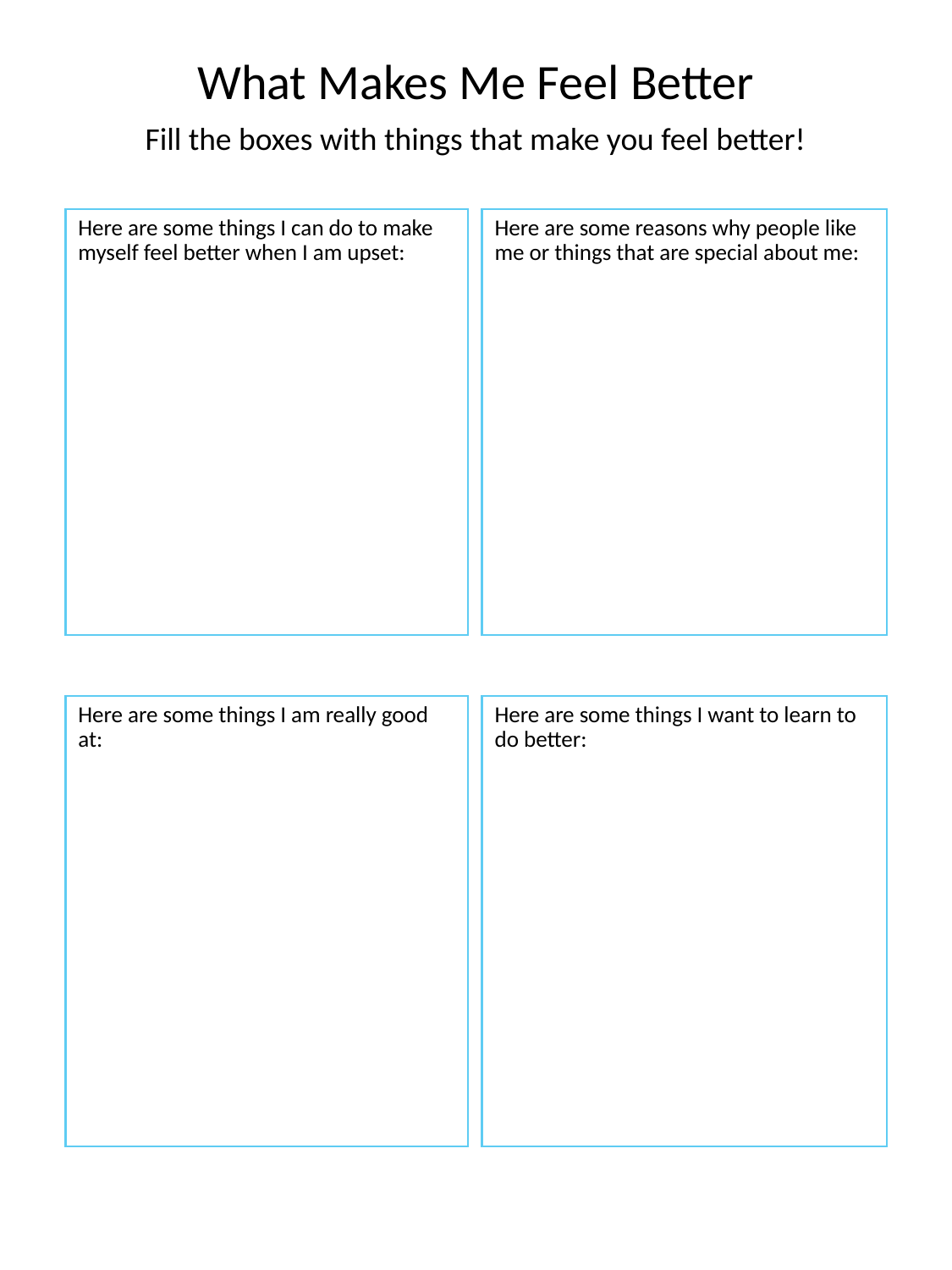

# What Makes Me Feel Better
Fill the boxes with things that make you feel better!
Here are some things I can do to make myself feel better when I am upset:

Here are some reasons why people like me or things that are special about me:
Here are some things I am really good at:

Here are some things I want to learn to do better: